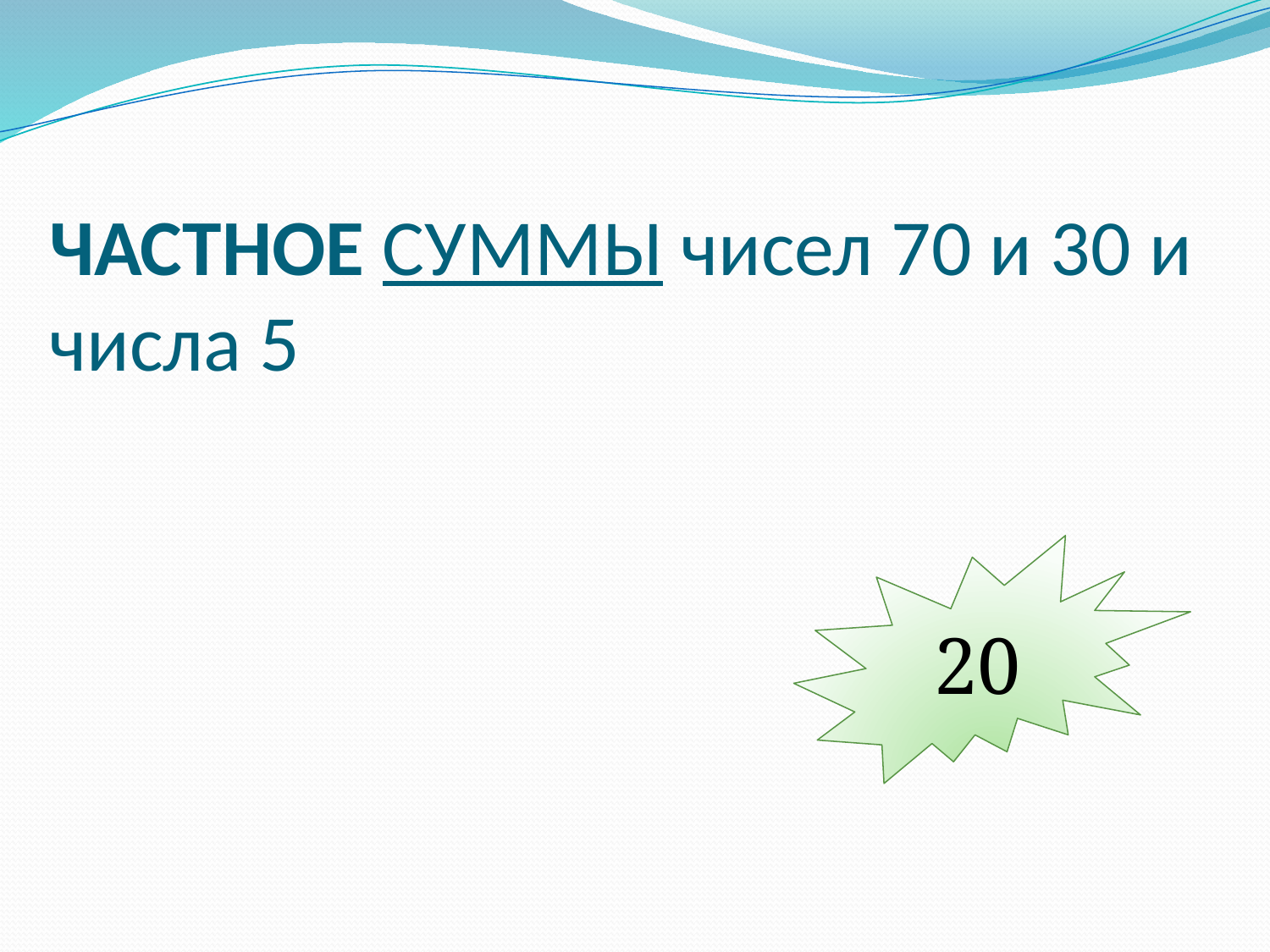

# ЧАСТНОЕ CУММЫ чисел 70 и 30 и числа 5
20